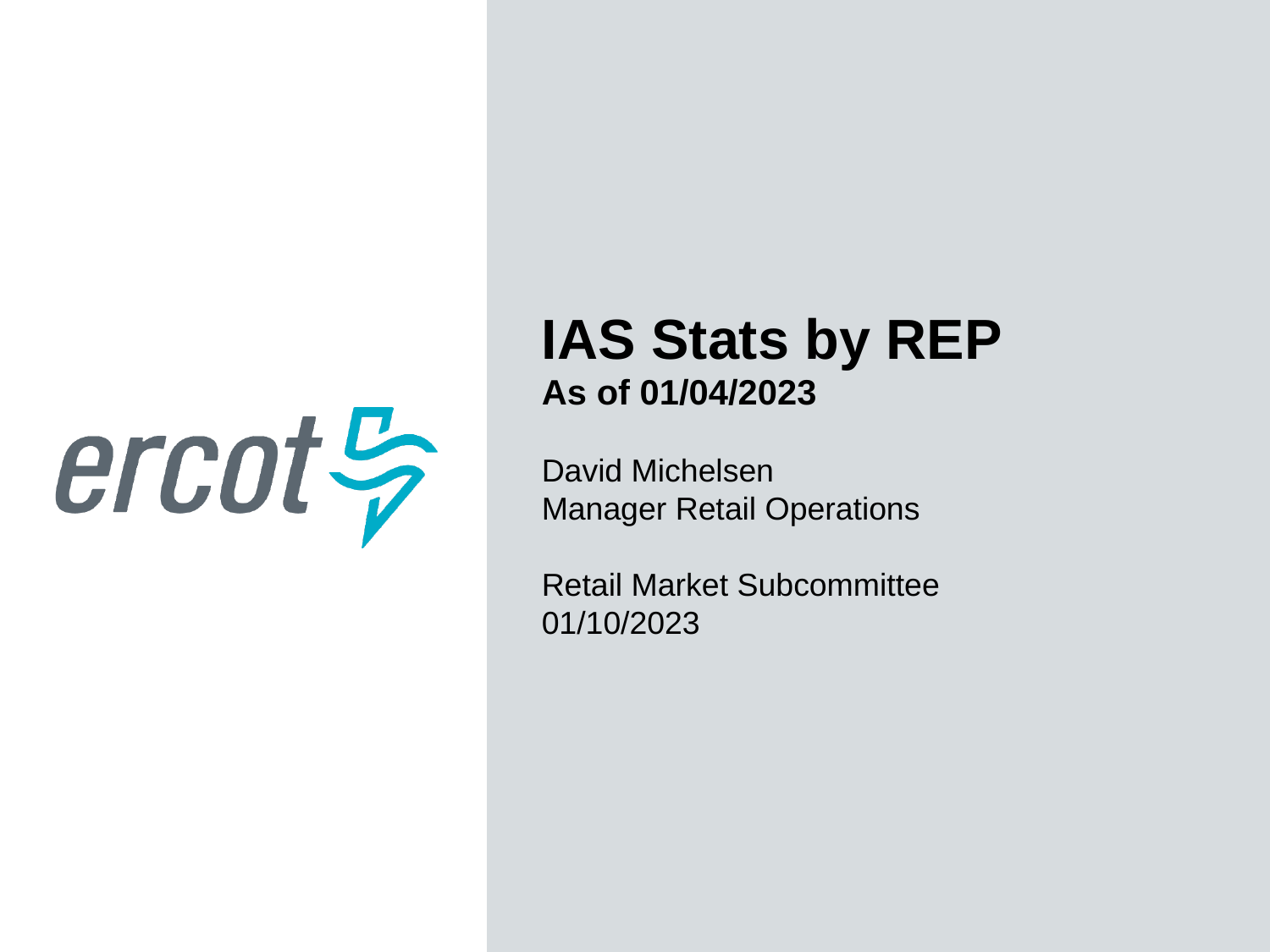

IAS Stats by REP
As of 01/04/2023

David Michelsen
Manager Retail Operations

Retail Market Subcommittee
01/10/2023